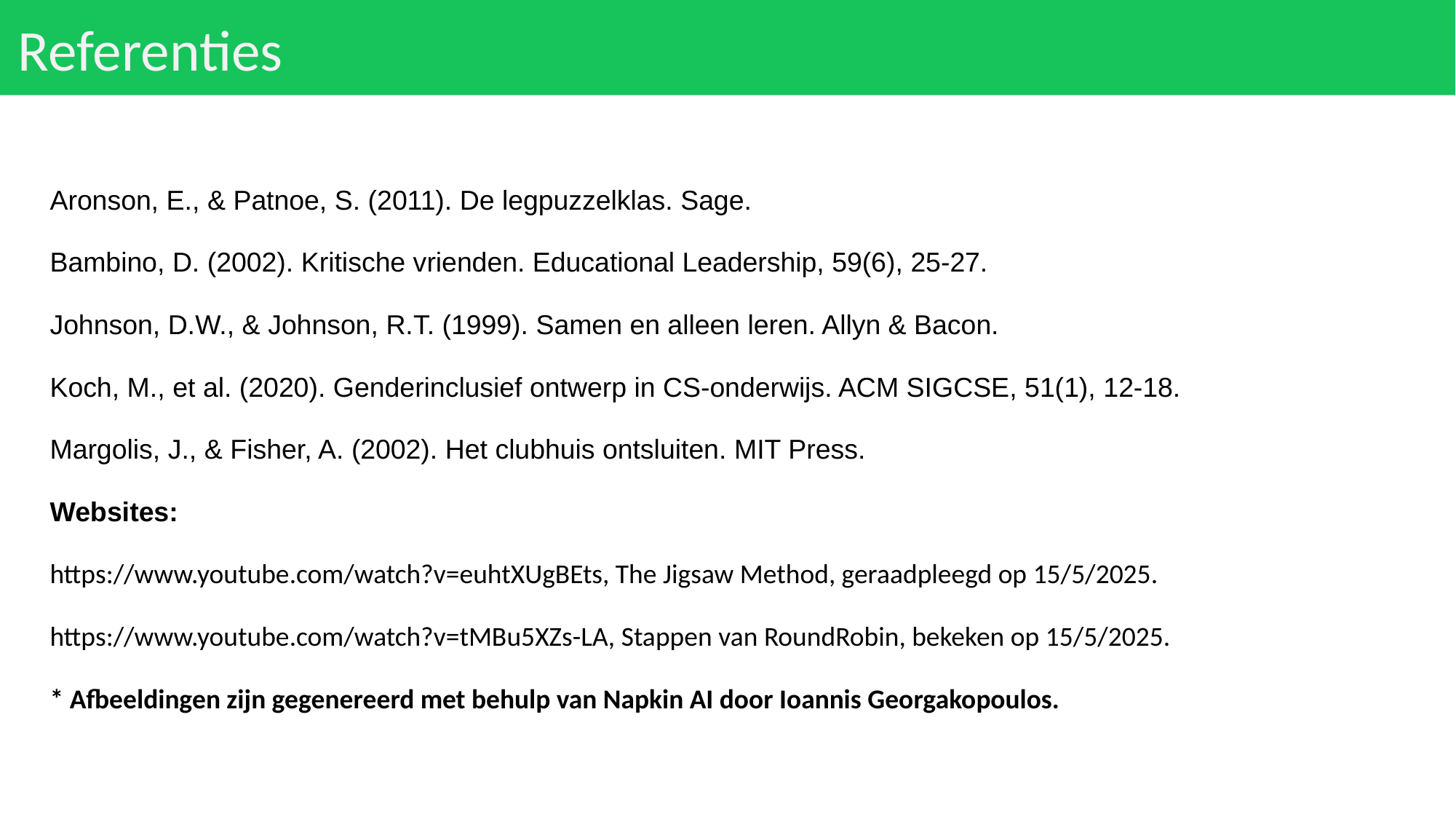

# Referenties

Aronson, E., & Patnoe, S. (2011). De legpuzzelklas. Sage.
Bambino, D. (2002). Kritische vrienden. Educational Leadership, 59(6), 25-27.
Johnson, D.W., & Johnson, R.T. (1999). Samen en alleen leren. Allyn & Bacon.
Koch, M., et al. (2020). Genderinclusief ontwerp in CS-onderwijs. ACM SIGCSE, 51(1), 12-18.
Margolis, J., & Fisher, A. (2002). Het clubhuis ontsluiten. MIT Press.
Websites:
https://www.youtube.com/watch?v=euhtXUgBEts, The Jigsaw Method, geraadpleegd op 15/5/2025.
https://www.youtube.com/watch?v=tMBu5XZs-LA, Stappen van RoundRobin, bekeken op 15/5/2025.
* Afbeeldingen zijn gegenereerd met behulp van Napkin AI door Ioannis Georgakopoulos.